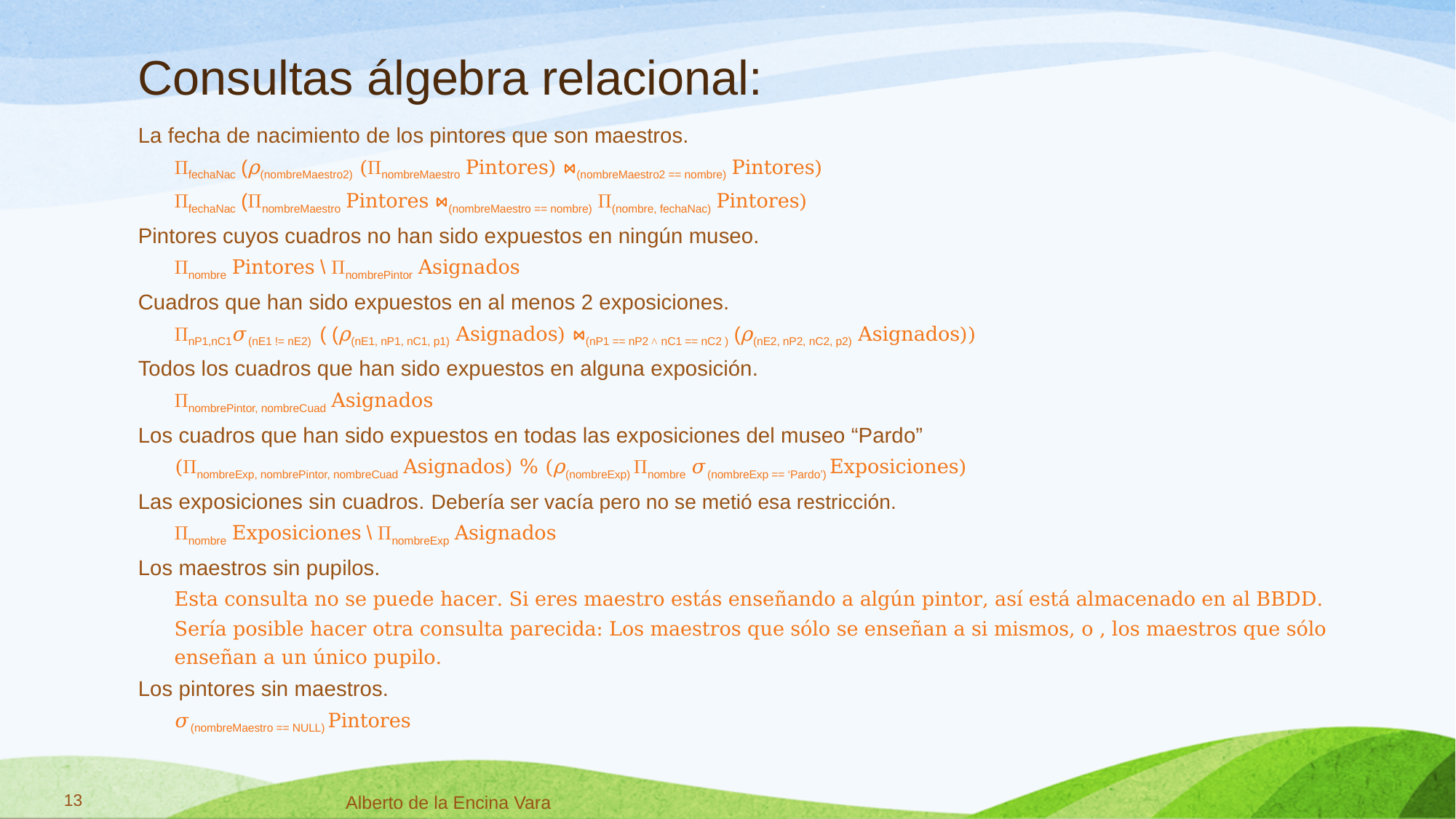

Consultas álgebra relacional:
La fecha de nacimiento de los pintores que son maestros.
ПfechaNac (ρ(nombreMaestro2) (ПnombreMaestro Pintores) ⋈(nombreMaestro2 == nombre) Pintores)
ПfechaNac (ПnombreMaestro Pintores ⋈(nombreMaestro == nombre) П(nombre, fechaNac) Pintores)
Pintores cuyos cuadros no han sido expuestos en ningún museo.
Пnombre Pintores \ ПnombrePintor Asignados
Cuadros que han sido expuestos en al menos 2 exposiciones.
ПnP1,nC1𝜎(nE1 != nE2)  ( (ρ(nE1, nP1, nC1, p1) Asignados) ⋈(nP1 == nP2 ˄ nC1 == nC2 ) (ρ(nE2, nP2, nC2, p2) Asignados))
Todos los cuadros que han sido expuestos en alguna exposición.
ПnombrePintor, nombreCuad Asignados
Los cuadros que han sido expuestos en todas las exposiciones del museo “Pardo”
(ПnombreExp, nombrePintor, nombreCuad Asignados) % (ρ(nombreExp) Пnombre 𝜎(nombreExp == ‘Pardo’) Exposiciones)
Las exposiciones sin cuadros. Debería ser vacía pero no se metió esa restricción.
Пnombre Exposiciones \ ПnombreExp Asignados
Los maestros sin pupilos.
Esta consulta no se puede hacer. Si eres maestro estás enseñando a algún pintor, así está almacenado en al BBDD.
Sería posible hacer otra consulta parecida: Los maestros que sólo se enseñan a si mismos, o , los maestros que sólo enseñan a un único pupilo.
Los pintores sin maestros.
𝜎(nombreMaestro == NULL) Pintores
13
Alberto de la Encina Vara